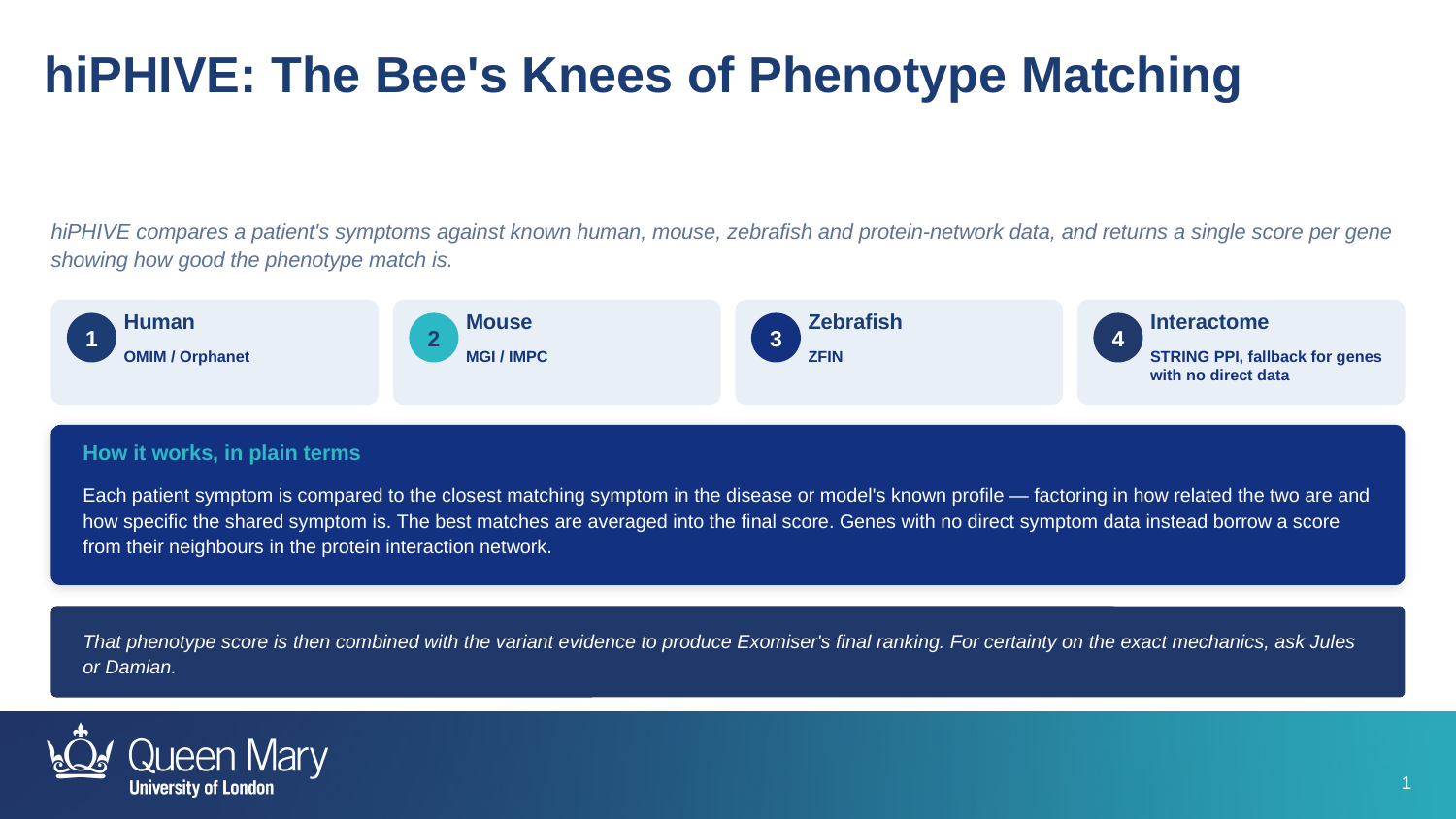

hiPHIVE: The Bee's Knees of Phenotype Matching
hiPHIVE compares a patient's symptoms against known human, mouse, zebrafish and protein-network data, and returns a single score per gene showing how good the phenotype match is.

Human
Mouse
Zebrafish
Interactome
1
2
3
4
OMIM / Orphanet
MGI / IMPC
ZFIN
STRING PPI, fallback for genes with no direct data

How it works, in plain terms
Each patient symptom is compared to the closest matching symptom in the disease or model's known profile — factoring in how related the two are and how specific the shared symptom is. The best matches are averaged into the final score. Genes with no direct symptom data instead borrow a score from their neighbours in the protein interaction network.

That phenotype score is then combined with the variant evidence to produce Exomiser's final ranking. For certainty on the exact mechanics, ask Jules or Damian.